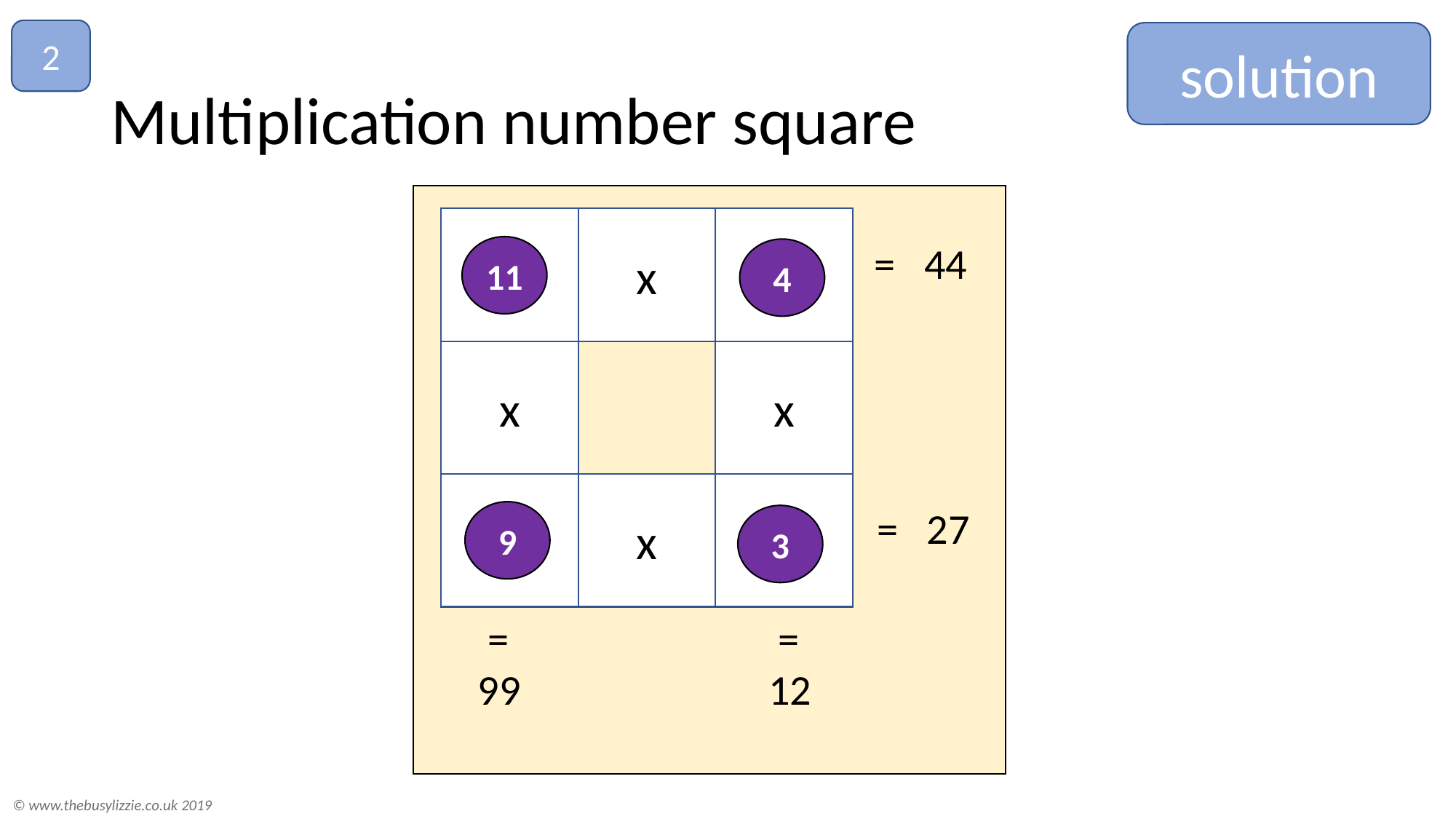

2
solution
# Multiplication number square

x

=   44
x

x

x

=   27
 =
99
 =
12
11
4
9
3
© www.thebusylizzie.co.uk 2019